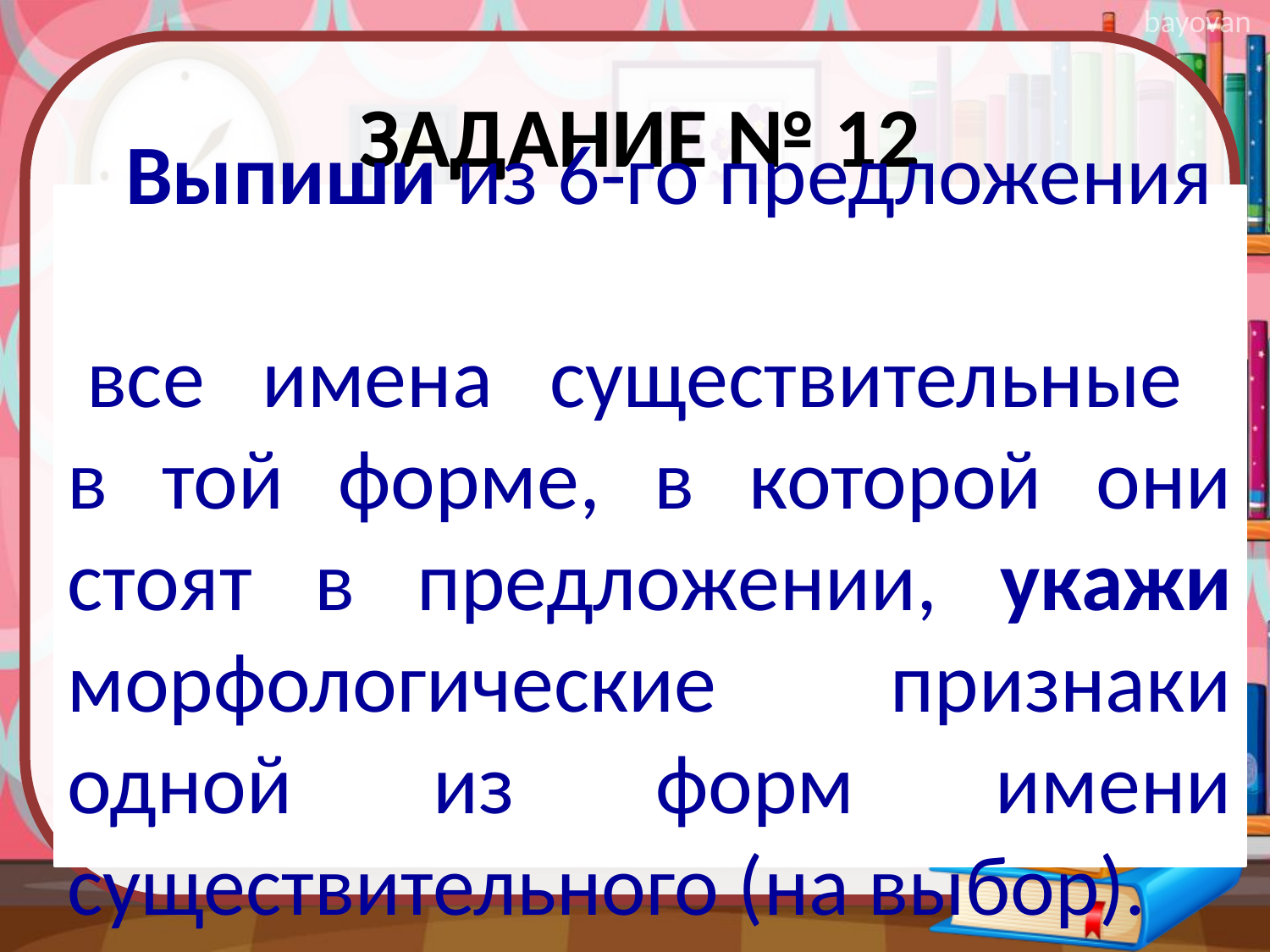

# Задание № 12
   Выпиши из 6-го предложения
 все   имена   существительные
в той форме, в которой они стоят в предложении, укажи морфологические признаки одной из форм имени существительного (на выбор).